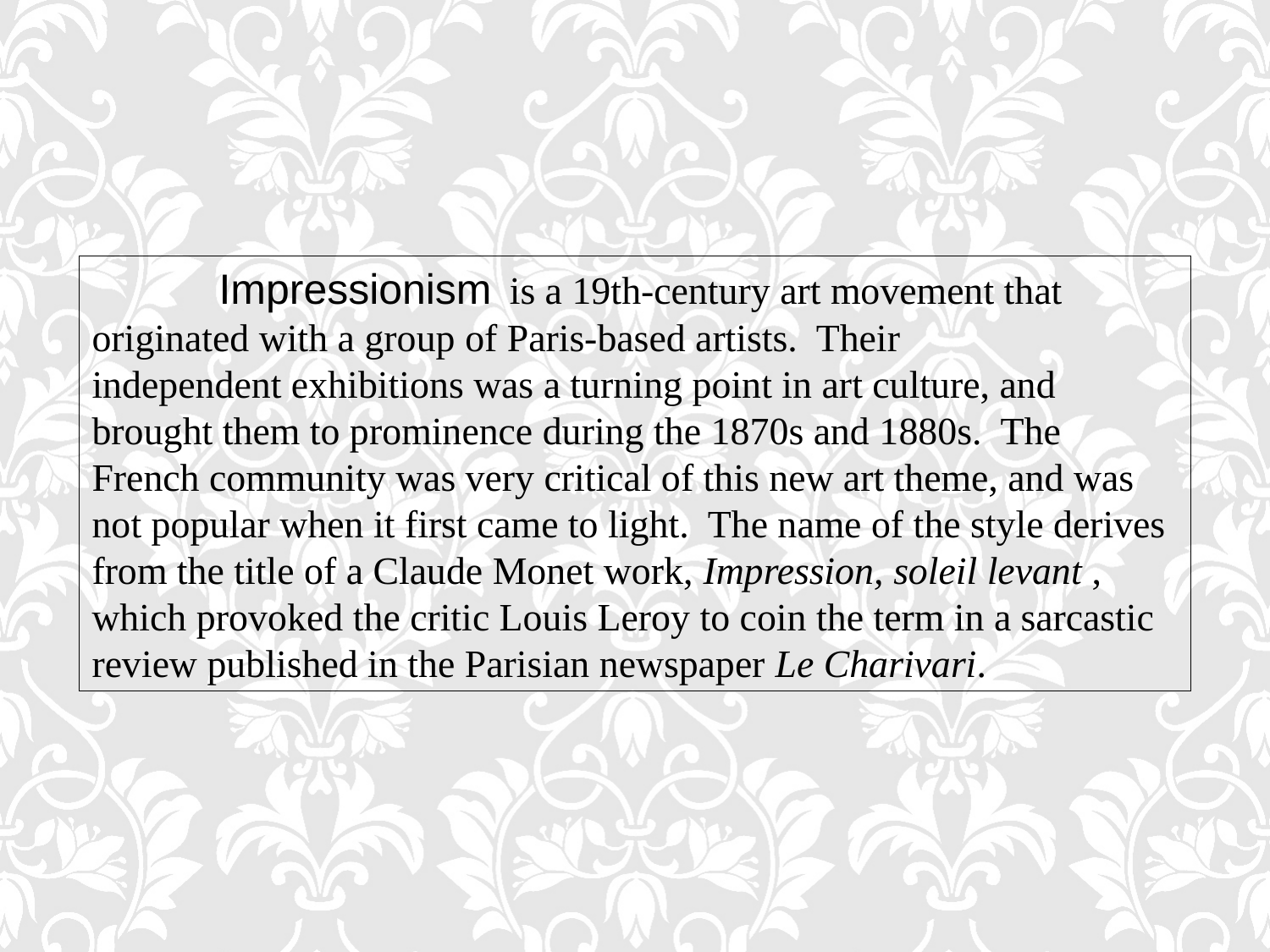

Impressionism  is a 19th-century art movement that originated with a group of Paris-based artists.  Their independent exhibitions was a turning point in art culture, and brought them to prominence during the 1870s and 1880s.  The French community was very critical of this new art theme, and was not popular when it first came to light.  The name of the style derives from the title of a Claude Monet work, Impression, soleil levant , which provoked the critic Louis Leroy to coin the term in a sarcastic review published in the Parisian newspaper Le Charivari.